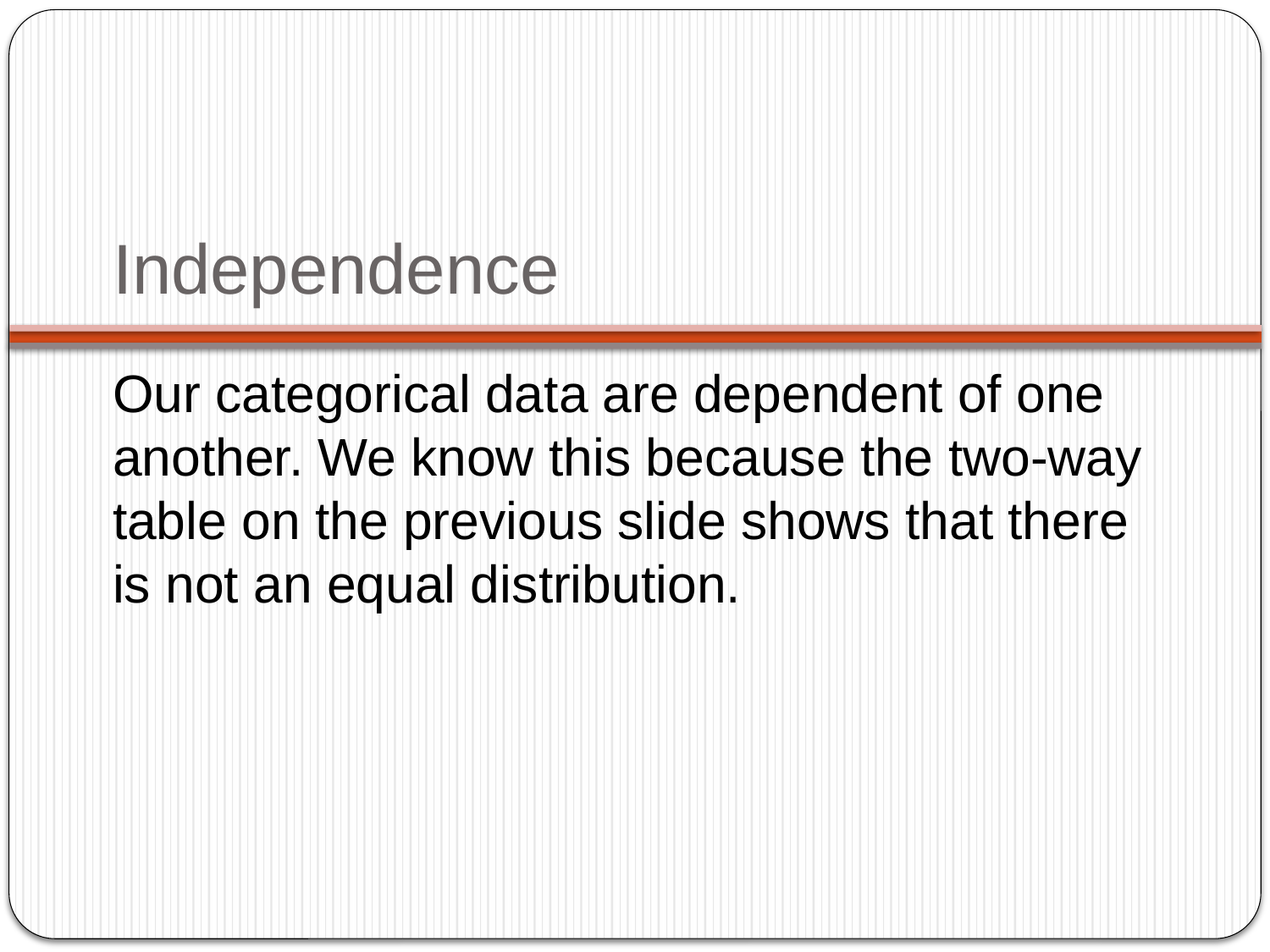

# Independence
Our categorical data are dependent of one another. We know this because the two-way table on the previous slide shows that there is not an equal distribution.